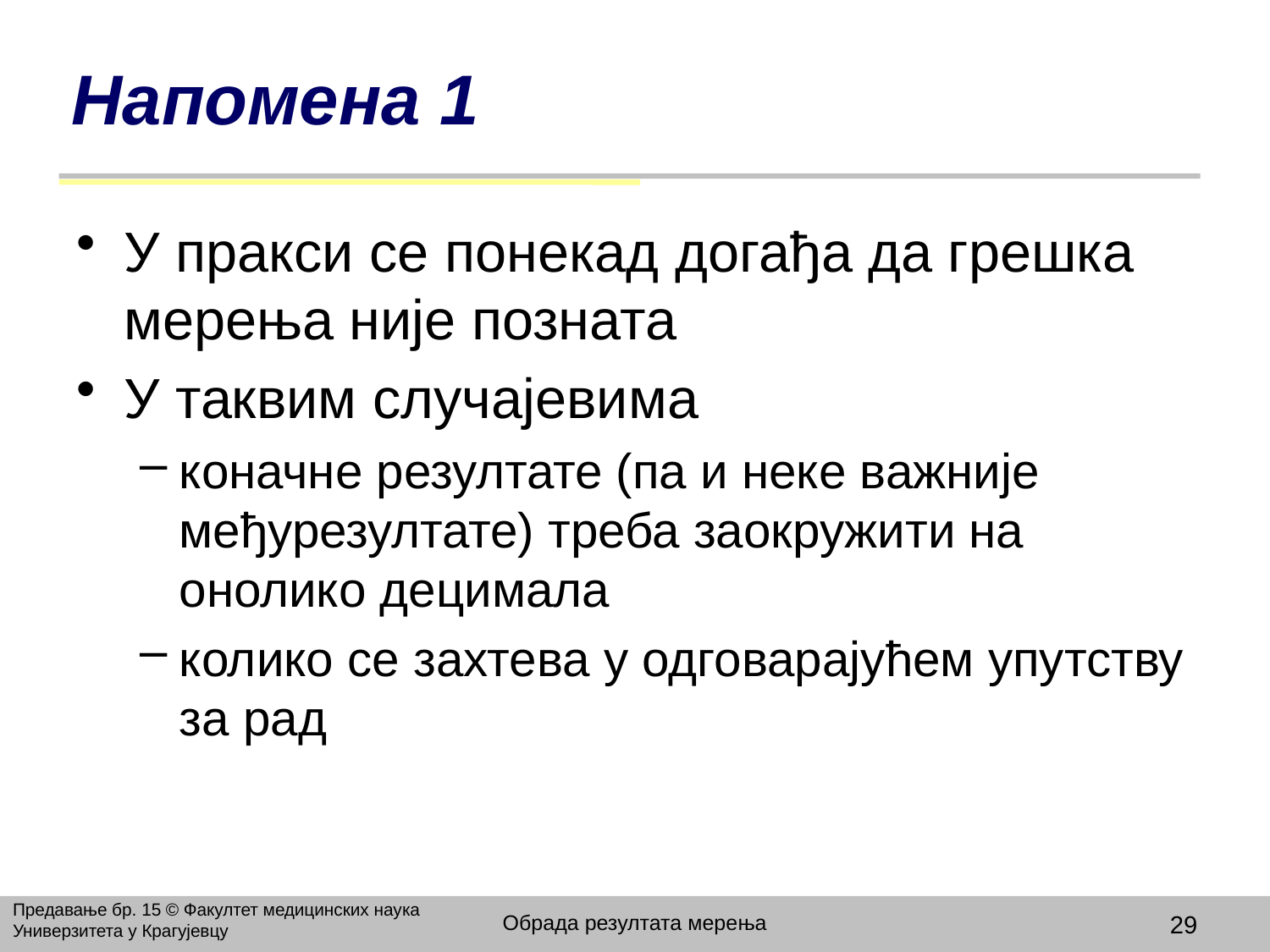

# Напомена 1
У пракси се понекад догађа да грешка мерења није позната
У таквим случајевима
коначне резултате (па и неке важније међурезултате) треба заокружити на онолико децимала
колико се захтева у одговарајућем упутству за рад
Предавање бр. 15 © Факултет медицинских наука Универзитета у Крагујевцу
Обрада резултата мерења
29